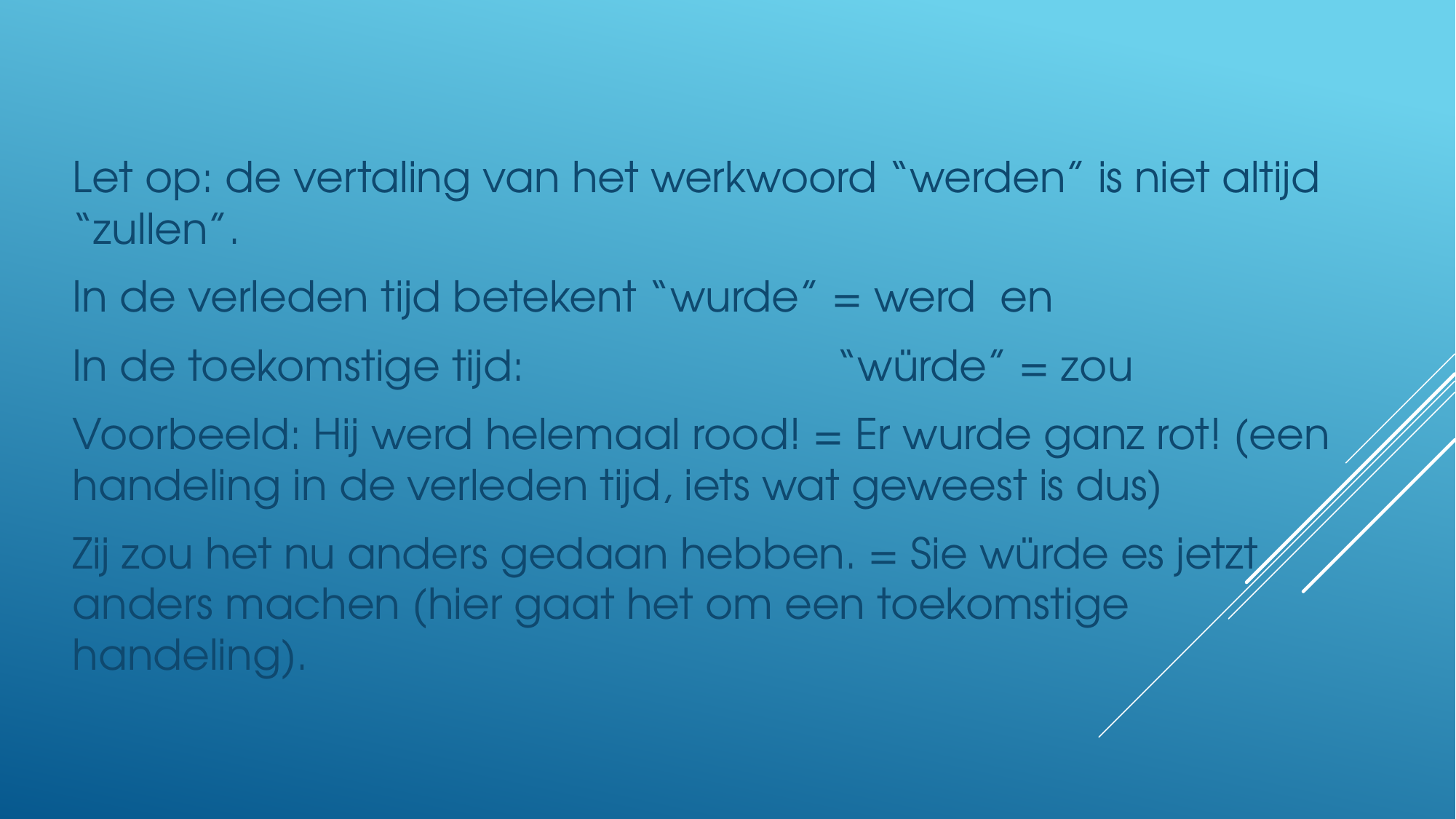

Let op: de vertaling van het werkwoord “werden” is niet altijd “zullen”.
In de verleden tijd betekent “wurde” = werd  en
In de toekomstige tijd:			“würde” = zou
Voorbeeld: Hij werd helemaal rood! = Er wurde ganz rot! (een handeling in de verleden tijd, iets wat geweest is dus)
Zij zou het nu anders gedaan hebben. = Sie würde es jetzt anders machen (hier gaat het om een toekomstige handeling).